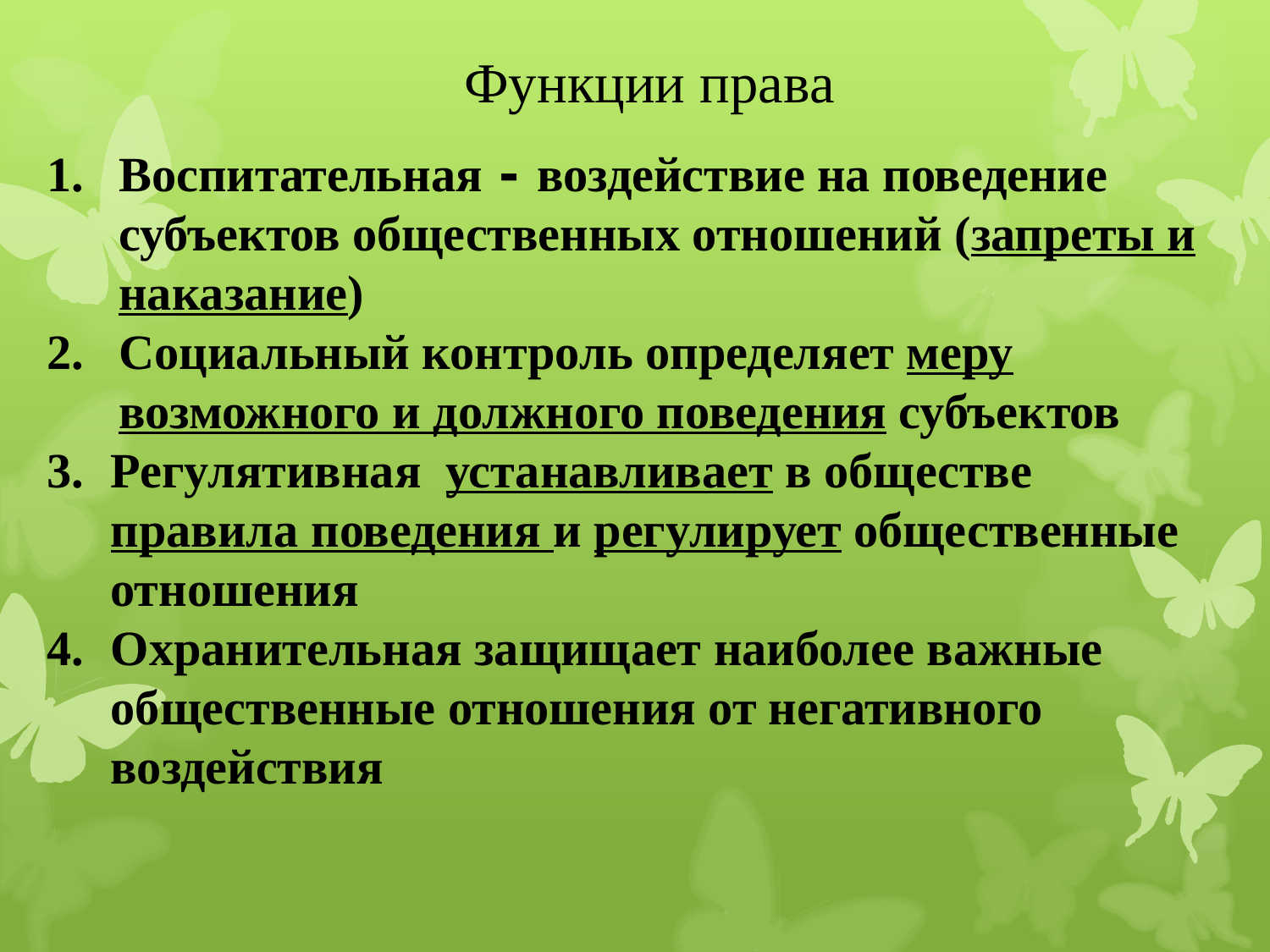

# Функции права
Воспитательная - воздействие на поведение субъектов общественных отношений (запреты и наказание)
Социальный контроль определяет меру возможного и должного поведения субъектов
Регулятивная  устанавливает в обществе правила поведения и регулирует общественные отношения
Охранительная защищает наиболее важные общественные отношения от негативного воздействия